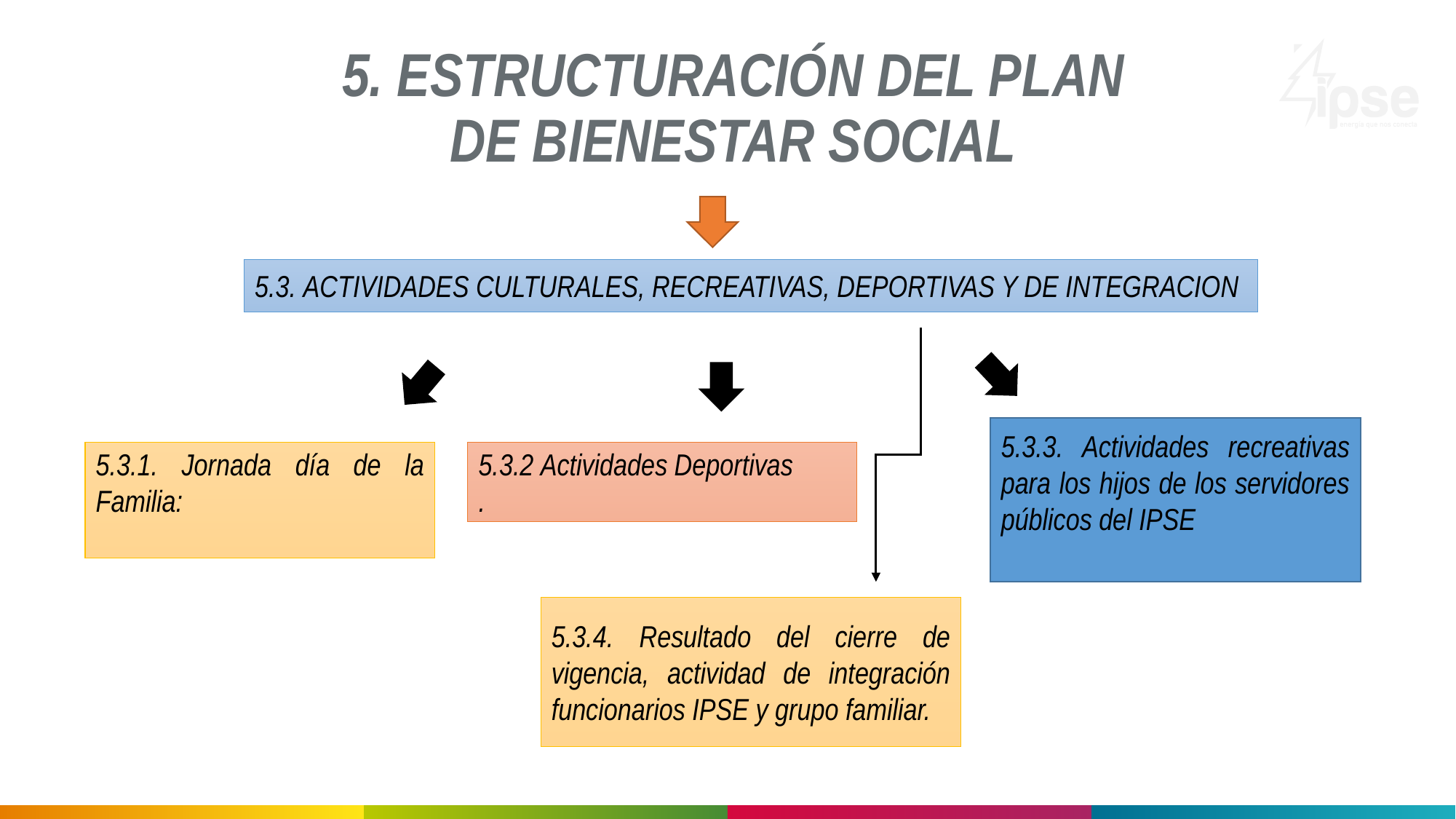

# 5. ESTRUCTURACIÓN DEL PLAN DE BIENESTAR SOCIAL

5.3. ACTIVIDADES CULTURALES, RECREATIVAS, DEPORTIVAS Y DE INTEGRACION

5.3.3. Actividades recreativas para los hijos de los servidores públicos del IPSE

5.3.1. Jornada día de la Familia:

5.3.2 Actividades Deportivas
.
5.3.4. Resultado del cierre de vigencia, actividad de integración funcionarios IPSE y grupo familiar.